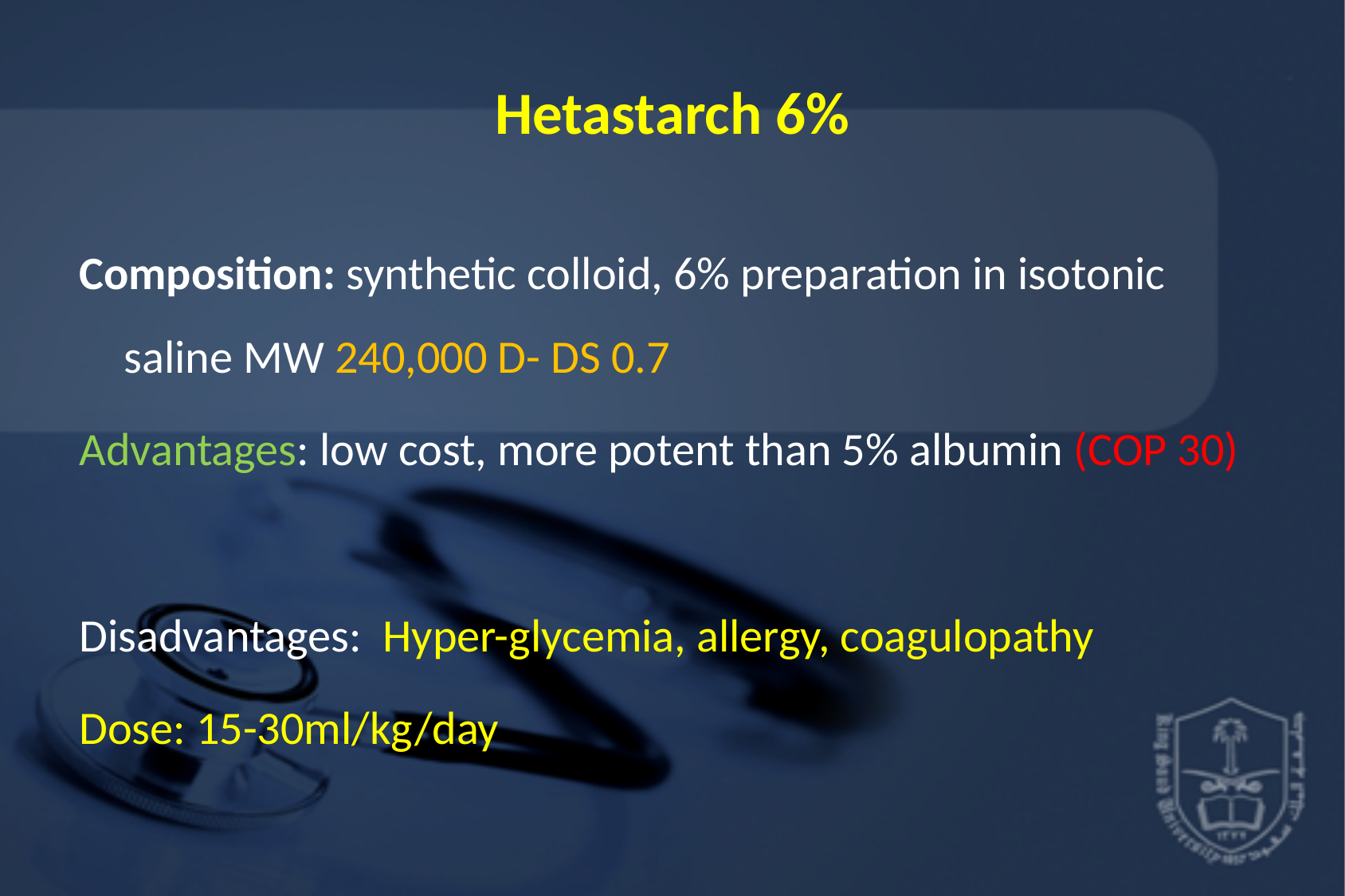

# Hetastarch 6%
Composition: synthetic colloid, 6% preparation in isotonic saline MW 240,000 D- DS 0.7
Advantages: low cost, more potent than 5% albumin (COP 30)

Disadvantages:  Hyper-glycemia, allergy, coagulopathy
Dose: 15-30ml/kg/day